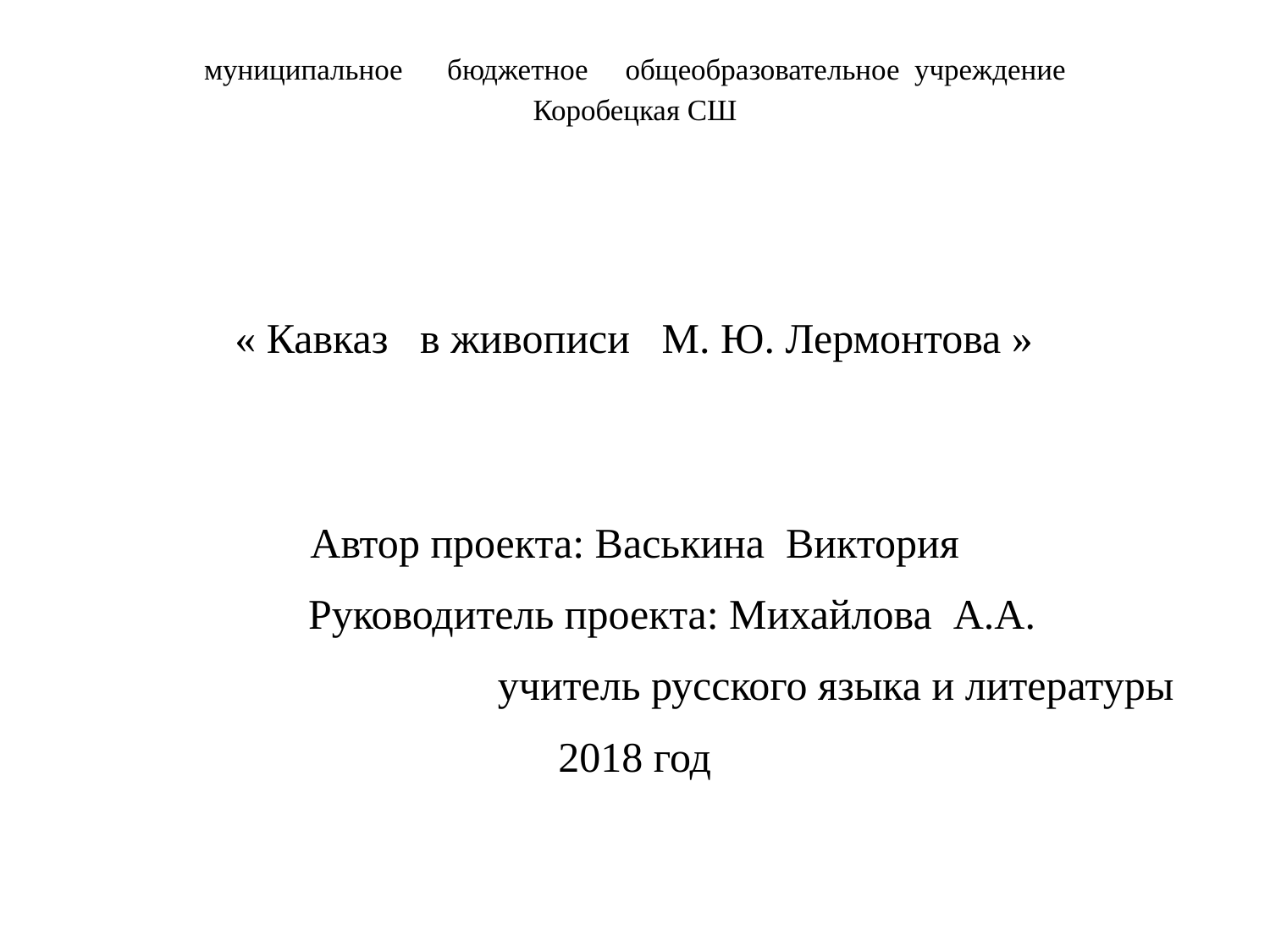

# муниципальное      бюджетное     общеобразовательное  учреждение Коробецкая СШ

               « Кавказ   в живописи   М. Ю. Лермонтова »

Автор проекта: Васькина  Виктория
        Руководитель проекта: Михайлова  А.А.
                                      учитель русского языка и литературы
2018 год